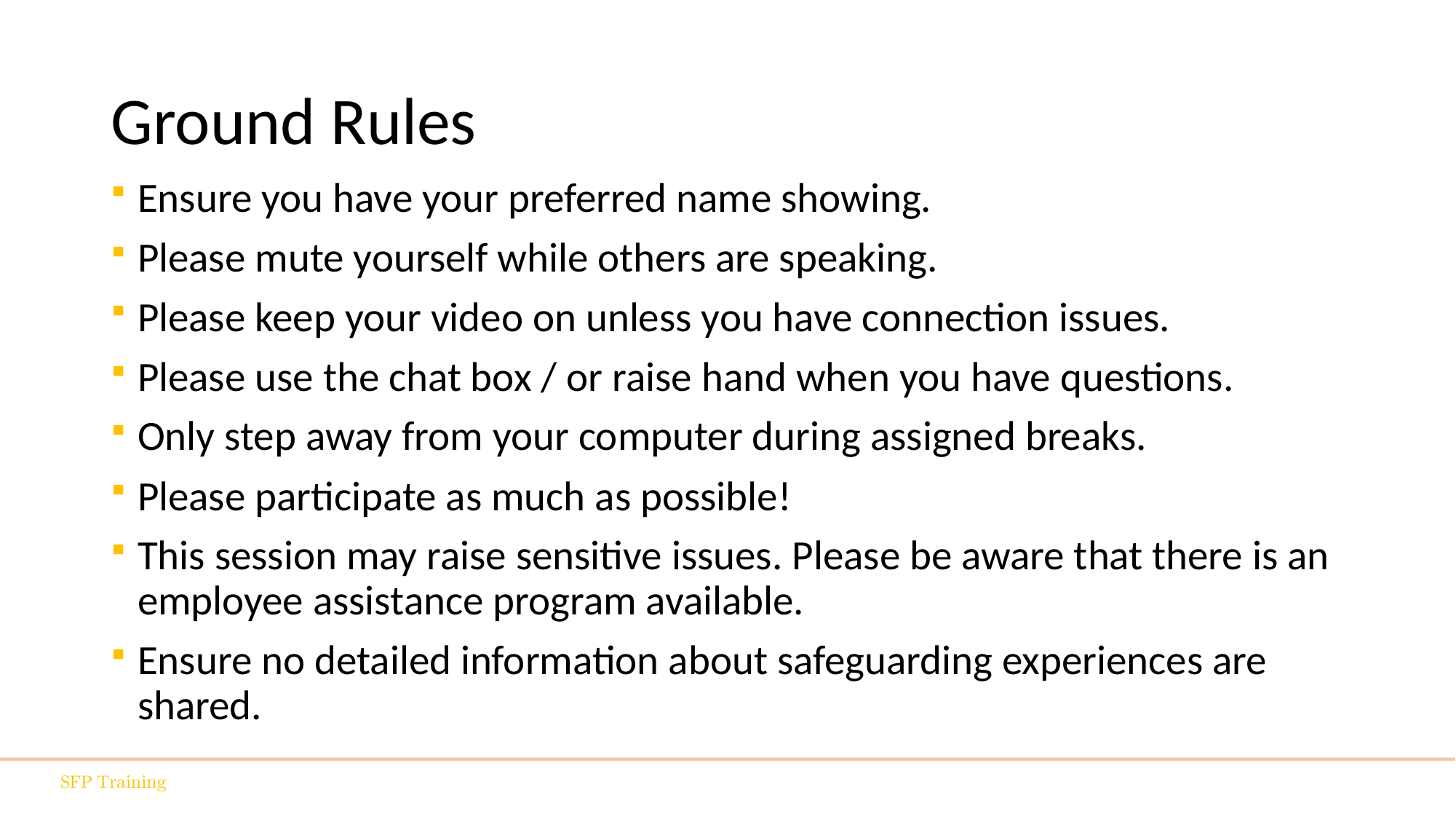

# Ground Rules
Ensure you have your preferred name showing.
Please mute yourself while others are speaking.
Please keep your video on unless you have connection issues.
Please use the chat box / or raise hand when you have questions.
Only step away from your computer during assigned breaks.
Please participate as much as possible!
This session may raise sensitive issues. Please be aware that there is an employee assistance program available.
Ensure no detailed information about safeguarding experiences are shared.

SFP Training